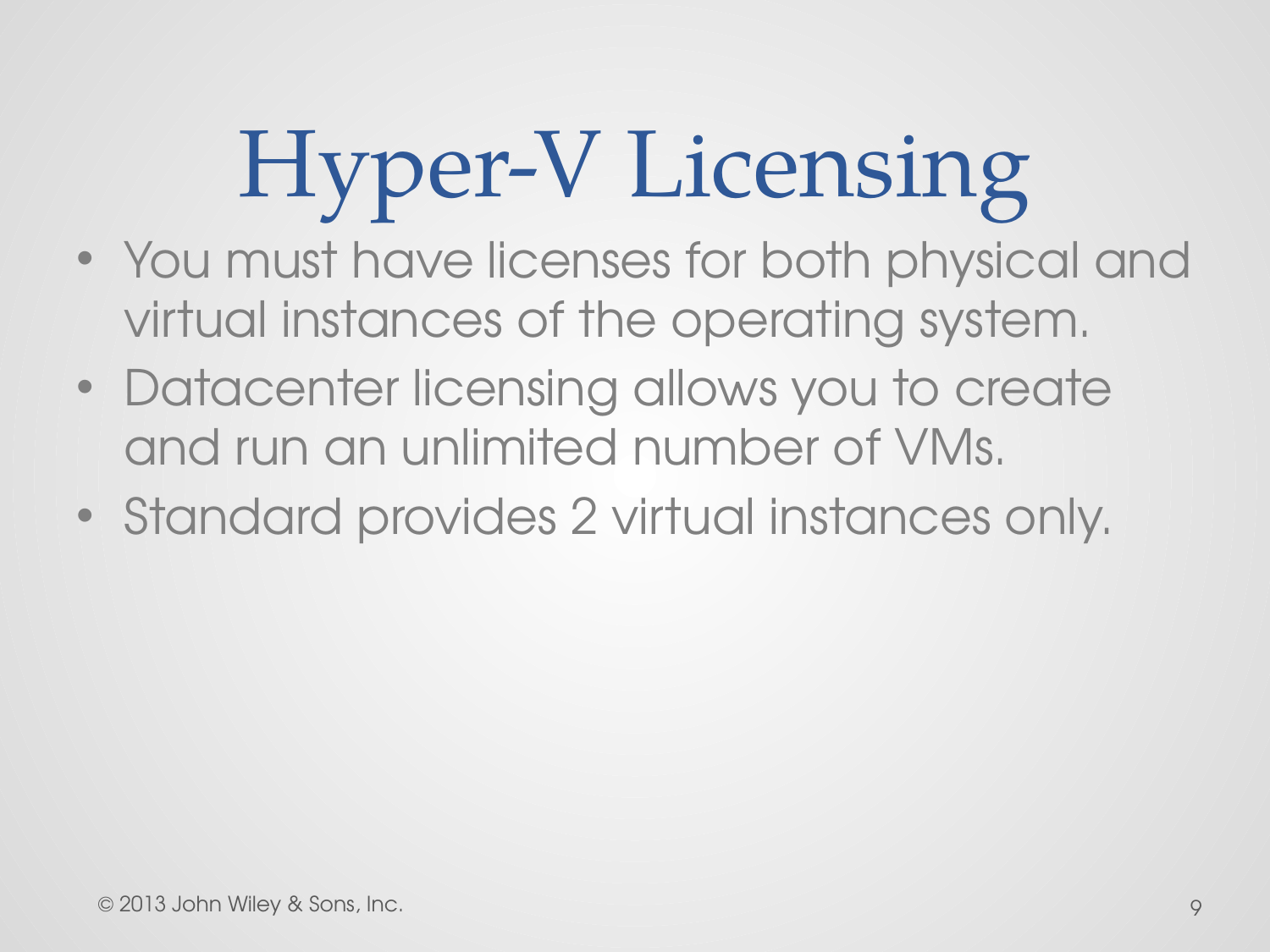

# Hyper-V Licensing
You must have licenses for both physical and virtual instances of the operating system.
Datacenter licensing allows you to create and run an unlimited number of VMs.
Standard provides 2 virtual instances only.
© 2013 John Wiley & Sons, Inc.
9